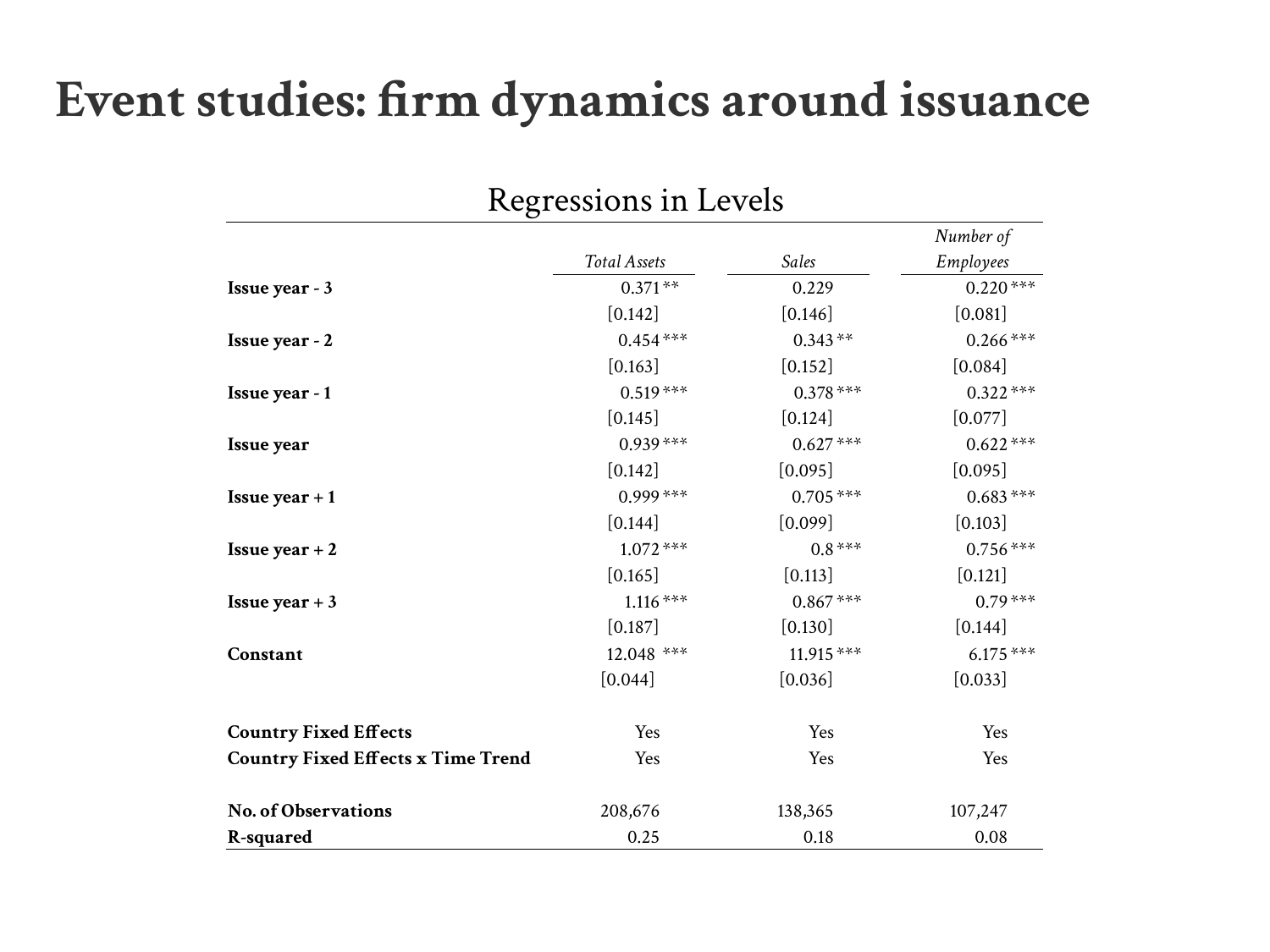

Event studies: firm dynamics around issuance
Regressions in Levels
Total Assets as a Proxy for Size
|  |  |  | Total Assets |  |  |  | Sales |  |  |  | Number of Employees |  |
| --- | --- | --- | --- | --- | --- | --- | --- | --- | --- | --- | --- | --- |
| Issue year - 3 |  |  | 0.371 | \*\* |  |  | 0.229 |  |  |  | 0.220 | \*\*\* |
|  |  |  | [0.142] |  |  |  | [0.146] |  |  |  | [0.081] |  |
| Issue year - 2 |  |  | 0.454 | \*\*\* |  |  | 0.343 | \*\* |  |  | 0.266 | \*\*\* |
|  |  |  | [0.163] |  |  |  | [0.152] |  |  |  | [0.084] |  |
| Issue year - 1 |  |  | 0.519 | \*\*\* |  |  | 0.378 | \*\*\* |  |  | 0.322 | \*\*\* |
|  |  |  | [0.145] |  |  |  | [0.124] |  |  |  | [0.077] |  |
| Issue year |  |  | 0.939 | \*\*\* |  |  | 0.627 | \*\*\* |  |  | 0.622 | \*\*\* |
|  |  |  | [0.142] |  |  |  | [0.095] |  |  |  | [0.095] |  |
| Issue year + 1 |  |  | 0.999 | \*\*\* |  |  | 0.705 | \*\*\* |  |  | 0.683 | \*\*\* |
|  |  |  | [0.144] |  |  |  | [0.099] |  |  |  | [0.103] |  |
| Issue year + 2 |  |  | 1.072 | \*\*\* |  |  | 0.8 | \*\*\* |  |  | 0.756 | \*\*\* |
|  |  |  | [0.165] |  |  |  | [0.113] |  |  |  | [0.121] |  |
| Issue year + 3 |  |  | 1.116 | \*\*\* |  |  | 0.867 | \*\*\* |  |  | 0.79 | \*\*\* |
|  |  |  | [0.187] |  |  |  | [0.130] |  |  |  | [0.144] |  |
| Constant |  |  | 12.048 | \*\*\* |  |  | 11.915 | \*\*\* |  |  | 6.175 | \*\*\* |
|  |  |  | [0.044] |  |  |  | [0.036] |  |  |  | [0.033] |  |
|  |  |  |  |  |  |  |  |  |  |  |  |  |
| Country Fixed Effects |  |  | Yes |  |  |  | Yes |  |  |  | Yes |  |
| Country Fixed Effects x Time Trend |  |  | Yes |  |  |  | Yes |  |  |  | Yes |  |
|  |  |  |  |  |  |  |  |  |  |  |  |  |
| No. of Observations |  |  | 208,676 |  |  |  | 138,365 |  |  |  | 107,247 |  |
| R-squared |  |  | 0.25 |  |  |  | 0.18 |  |  |  | 0.08 |  |